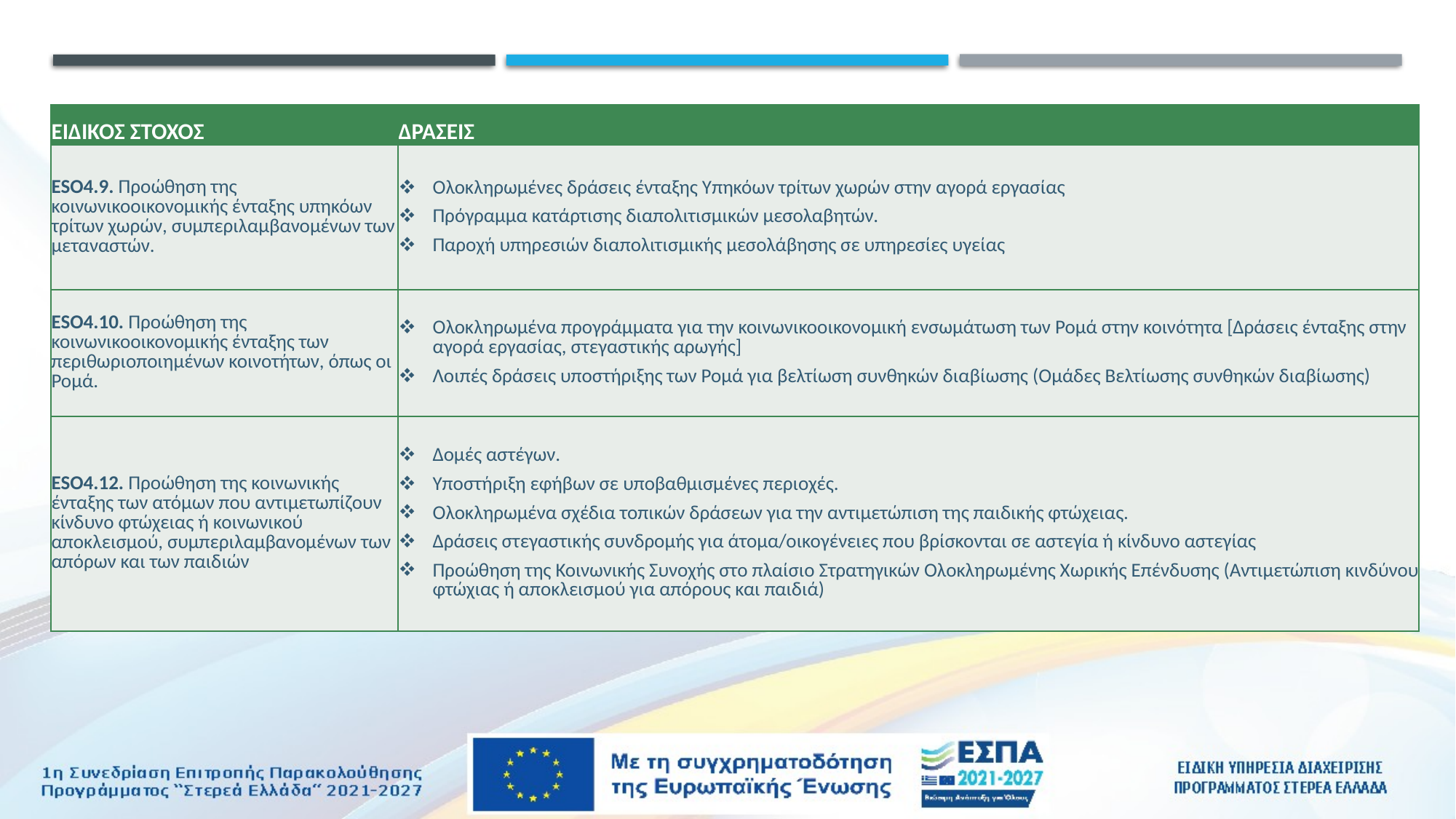

| ΕΙΔΙΚΟΣ ΣΤΟΧΟΣ | ΔΡΑΣΕΙΣ |
| --- | --- |
| ESO4.9. Προώθηση της κοινωνικοοικονομικής ένταξης υπηκόων τρίτων χωρών, συμπεριλαμβανομένων των μεταναστών. | Ολοκληρωμένες δράσεις ένταξης Υπηκόων τρίτων χωρών στην αγορά εργασίας Πρόγραμμα κατάρτισης διαπολιτισμικών μεσολαβητών. Παροχή υπηρεσιών διαπολιτισμικής μεσολάβησης σε υπηρεσίες υγείας |
| ESO4.10. Προώθηση της κοινωνικοοικονομικής ένταξης των περιθωριοποιημένων κοινοτήτων, όπως οι Ρομά. | Ολοκληρωμένα προγράμματα για την κοινωνικοοικονομική ενσωμάτωση των Ρομά στην κοινότητα [Δράσεις ένταξης στην αγορά εργασίας, στεγαστικής αρωγής] Λοιπές δράσεις υποστήριξης των Ρομά για βελτίωση συνθηκών διαβίωσης (Ομάδες Βελτίωσης συνθηκών διαβίωσης) |
| ESO4.12. Προώθηση της κοινωνικής ένταξης των ατόμων που αντιμετωπίζουν κίνδυνο φτώχειας ή κοινωνικού αποκλεισμού, συμπεριλαμβανομένων των απόρων και των παιδιών | Δομές αστέγων. Υποστήριξη εφήβων σε υποβαθμισμένες περιοχές. Ολοκληρωμένα σχέδια τοπικών δράσεων για την αντιμετώπιση της παιδικής φτώχειας. Δράσεις στεγαστικής συνδρομής για άτομα/οικογένειες που βρίσκονται σε αστεγία ή κίνδυνο αστεγίας Προώθηση της Κοινωνικής Συνοχής στο πλαίσιο Στρατηγικών Ολοκληρωμένης Χωρικής Επένδυσης (Αντιμετώπιση κινδύνου φτώχιας ή αποκλεισμού για απόρους και παιδιά) |